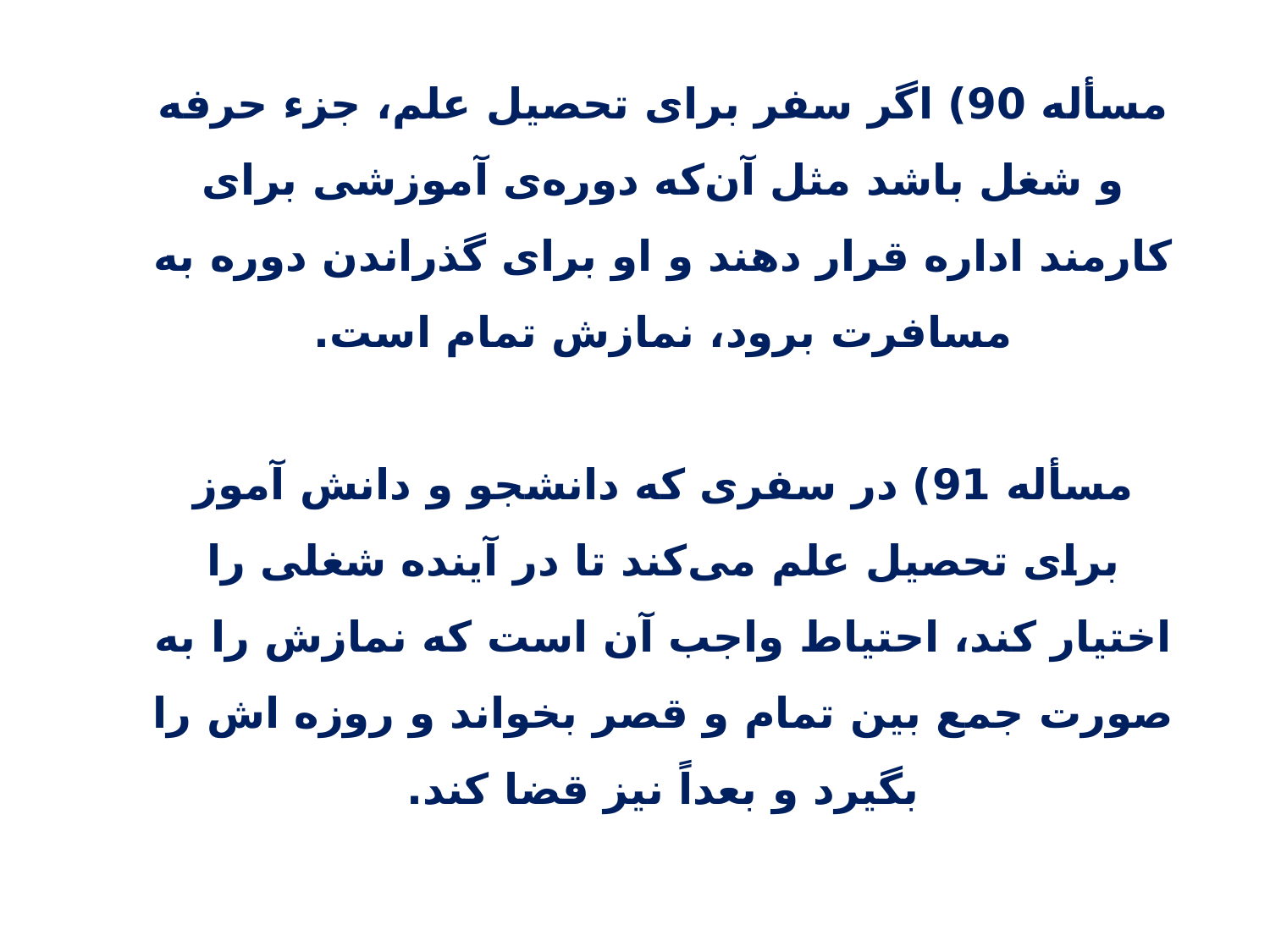

مسأله 90) اگر سفر برای تحصیل علم، جزء حرفه و شغل باشد مثل آن‌که دوره‌ی آموزشی برای کارمند اداره قرار دهند و او برای گذراندن دوره به مسافرت برود، نمازش تمام است.

مسأله 91) در سفری که دانشجو و دانش آموز برای تحصیل علم می‌کند تا در آینده شغلی را اختیار کند، احتیاط واجب آن است که نمازش را به صورت جمع بين تمام و قصر بخواند و روزه اش را بگیرد و بعداً نيز قضا کند.